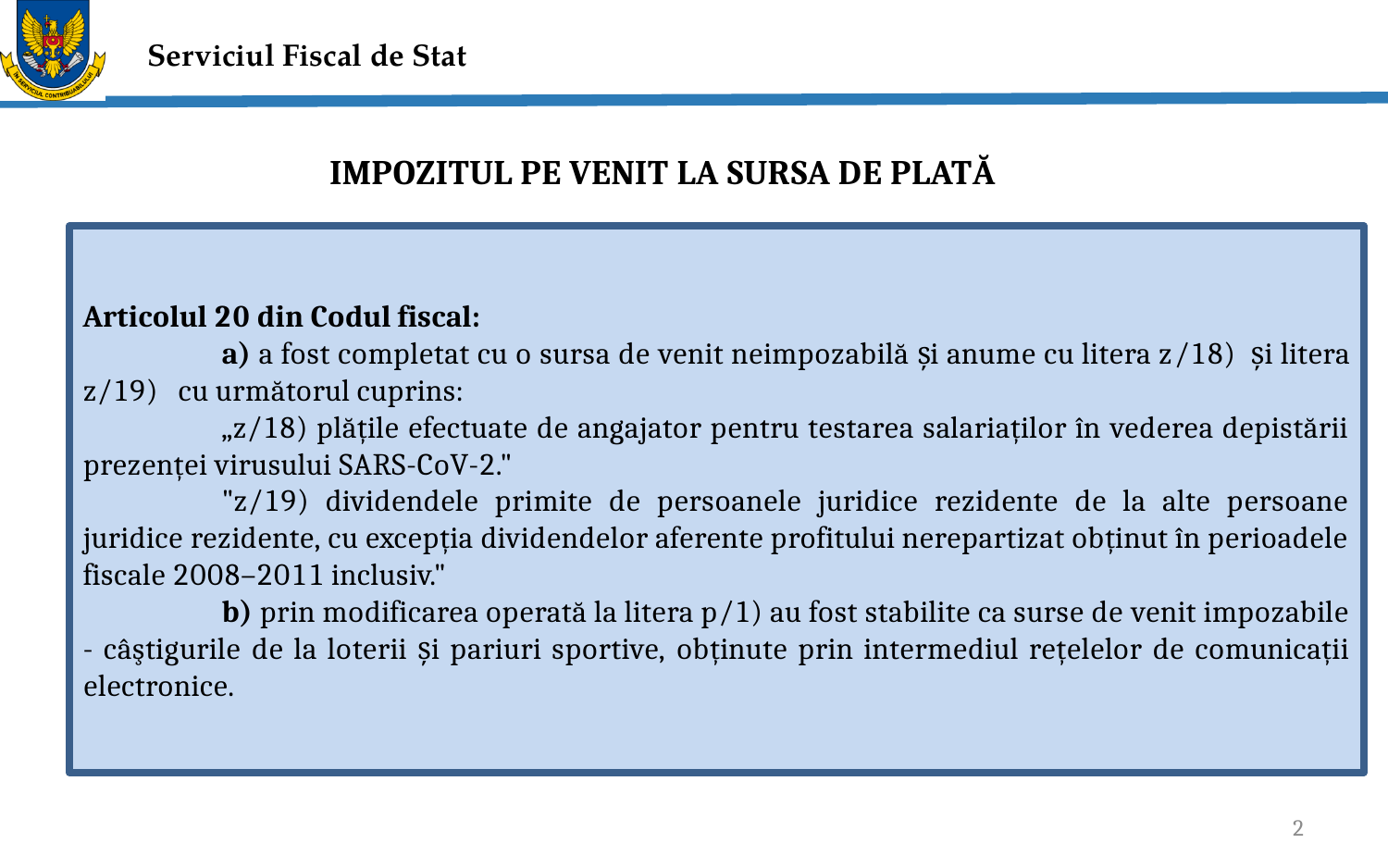

IMPOZITUL PE VENIT LA SURSA DE PLATĂ

Articolul 20 din Codul fiscal:
	a) a fost completat cu o sursa de venit neimpozabilă și anume cu litera z/18)  și litera z/19)   cu următorul cuprins:
	„z/18) plăţile efectuate de angajator pentru testarea salariaţilor în vederea depistării prezenţei virusului SARS-CoV-2."
	"z/19) dividendele primite de persoanele juridice rezidente de la alte persoane juridice rezidente, cu excepţia dividendelor aferente profitului nerepartizat obţinut în perioadele fiscale 2008–2011 inclusiv."
	b) prin modificarea operată la litera p/1) au fost stabilite ca surse de venit impozabile - câştigurile de la loterii și pariuri sportive, obţinute prin intermediul reţelelor de comunicaţii electronice.
2